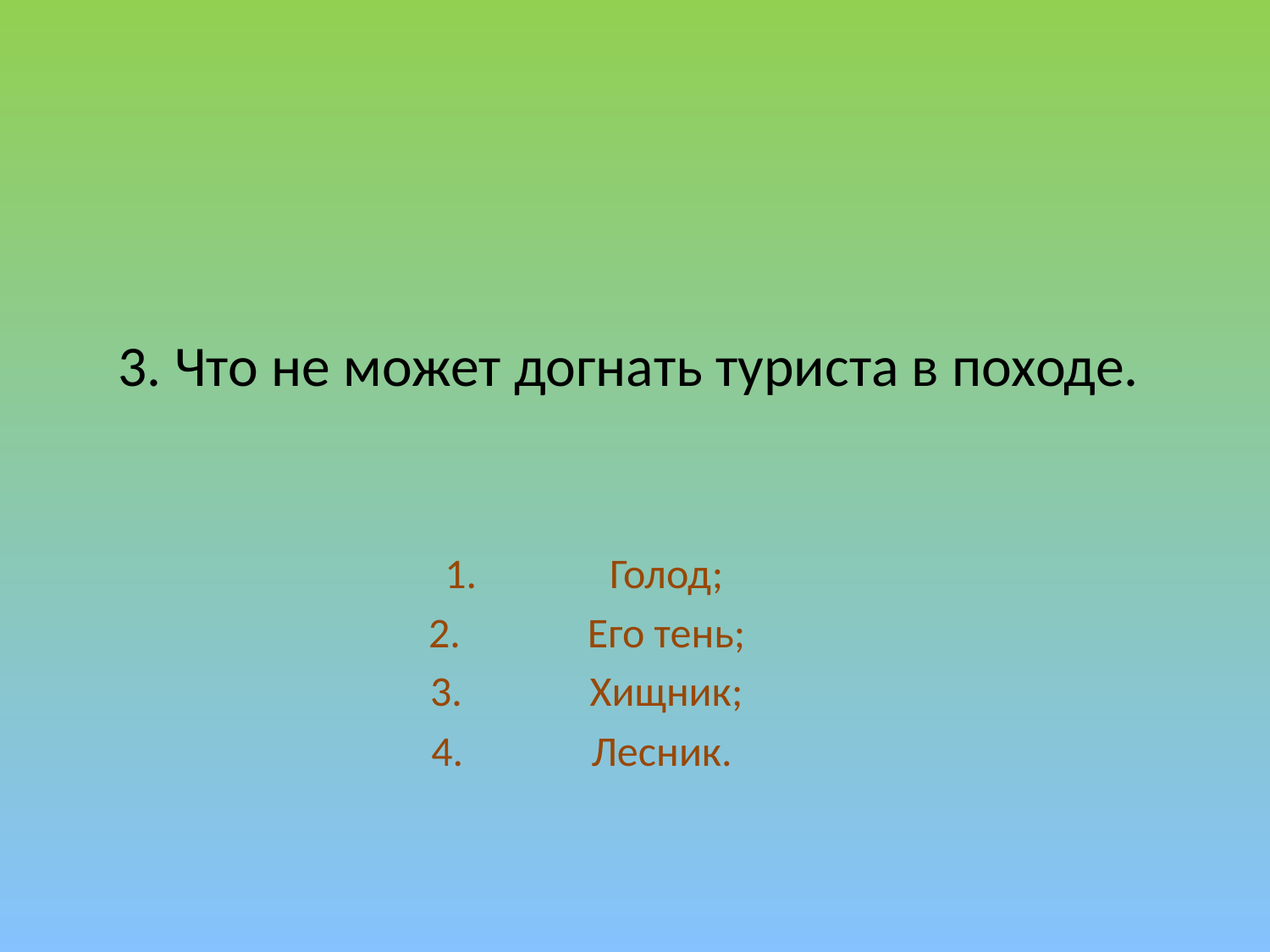

# 3. Что не может догнать туриста в походе.
Голод;
Его тень;
Хищник;
Лесник.